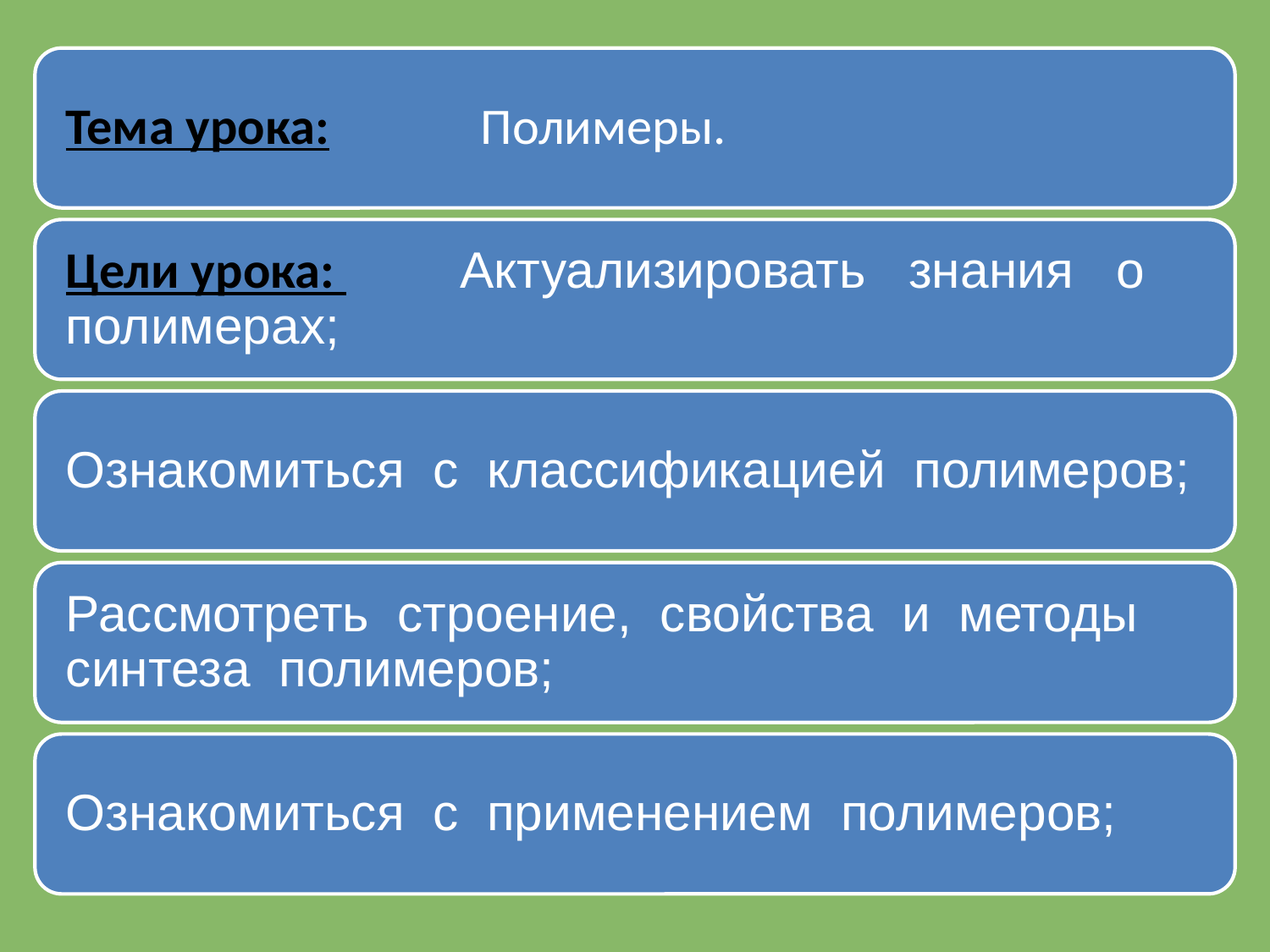

Тема урока:             Полимеры.
Цели урока:         Актуализировать   знания   о полимерах;
Ознакомиться  с  классификацией  полимеров;
Рассмотреть  строение,  свойства  и  методы синтеза  полимеров;
Ознакомиться  с  применением  полимеров;